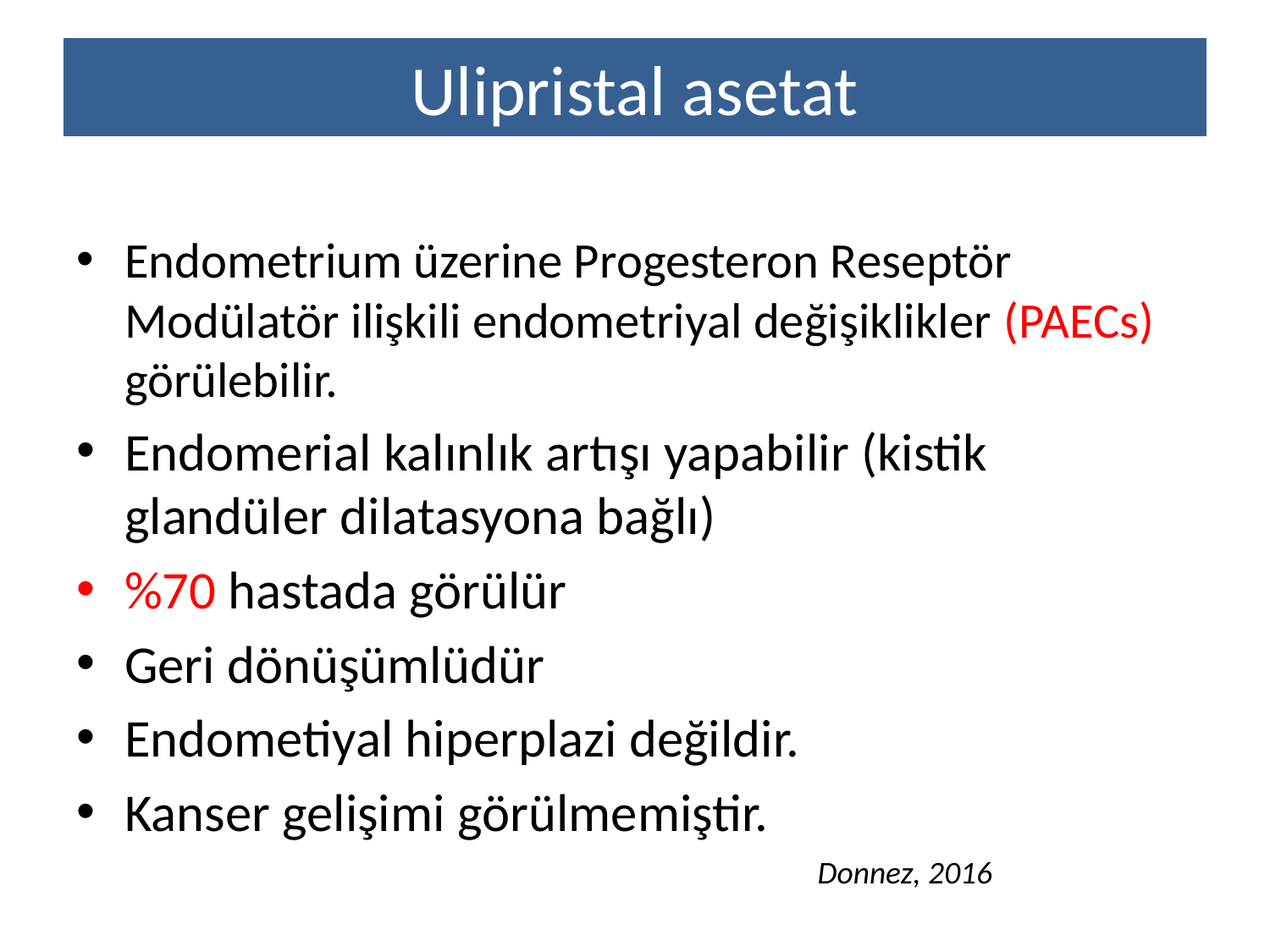

# Ulipristal asetat
Endometrium üzerine Progesteron Reseptör Modülatör ilişkili endometriyal değişiklikler (PAECs) görülebilir.
Endomerial kalınlık artışı yapabilir (kistik glandüler dilatasyona bağlı)
%70 hastada görülür
Geri dönüşümlüdür
Endometiyal hiperplazi değildir.
Kanser gelişimi görülmemiştir.

Donnez, 2016